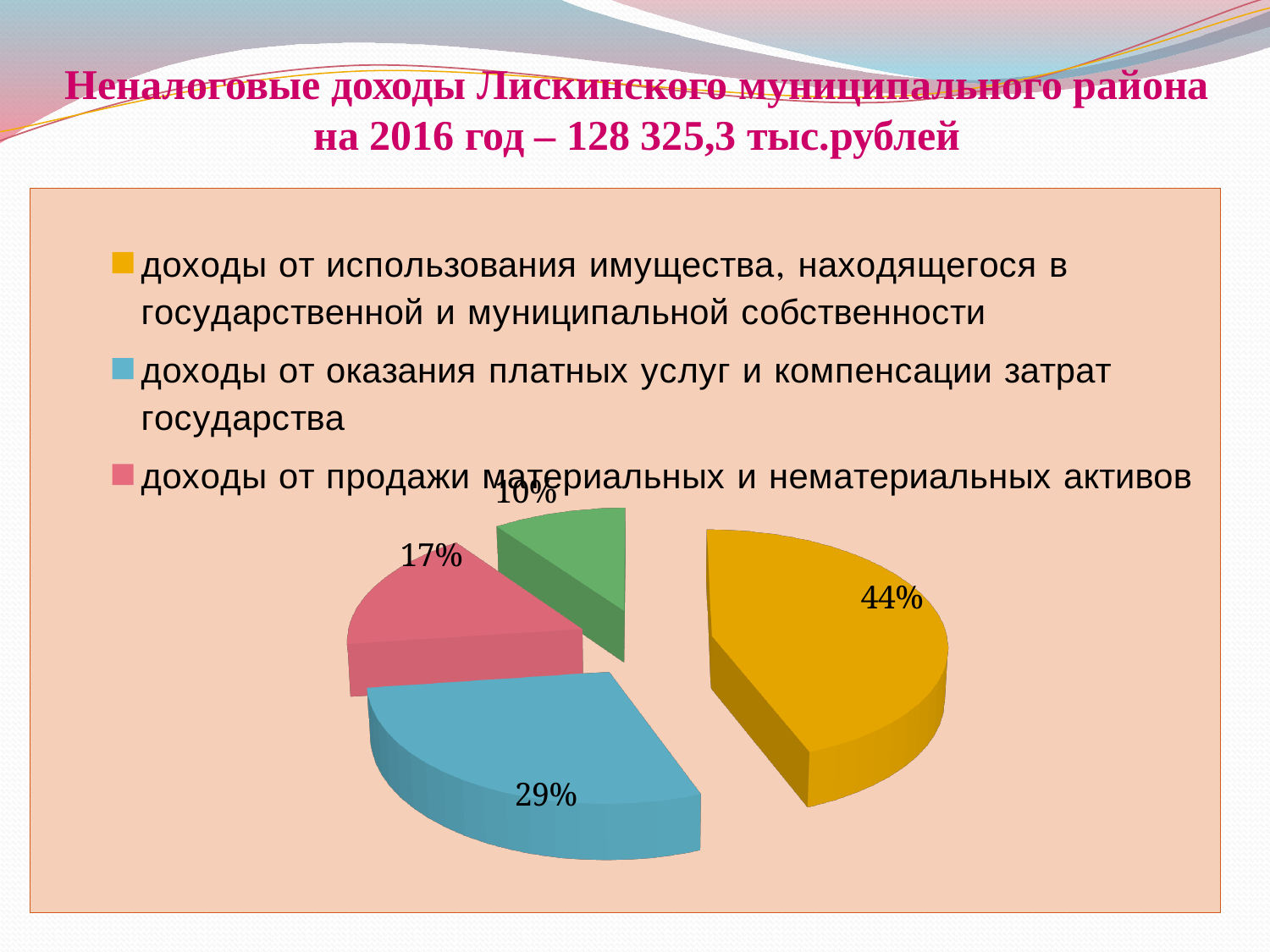

# Неналоговые доходы Лискинского муниципального района на 2016 год – 128 325,3 тыс.рублей

[unsupported chart]